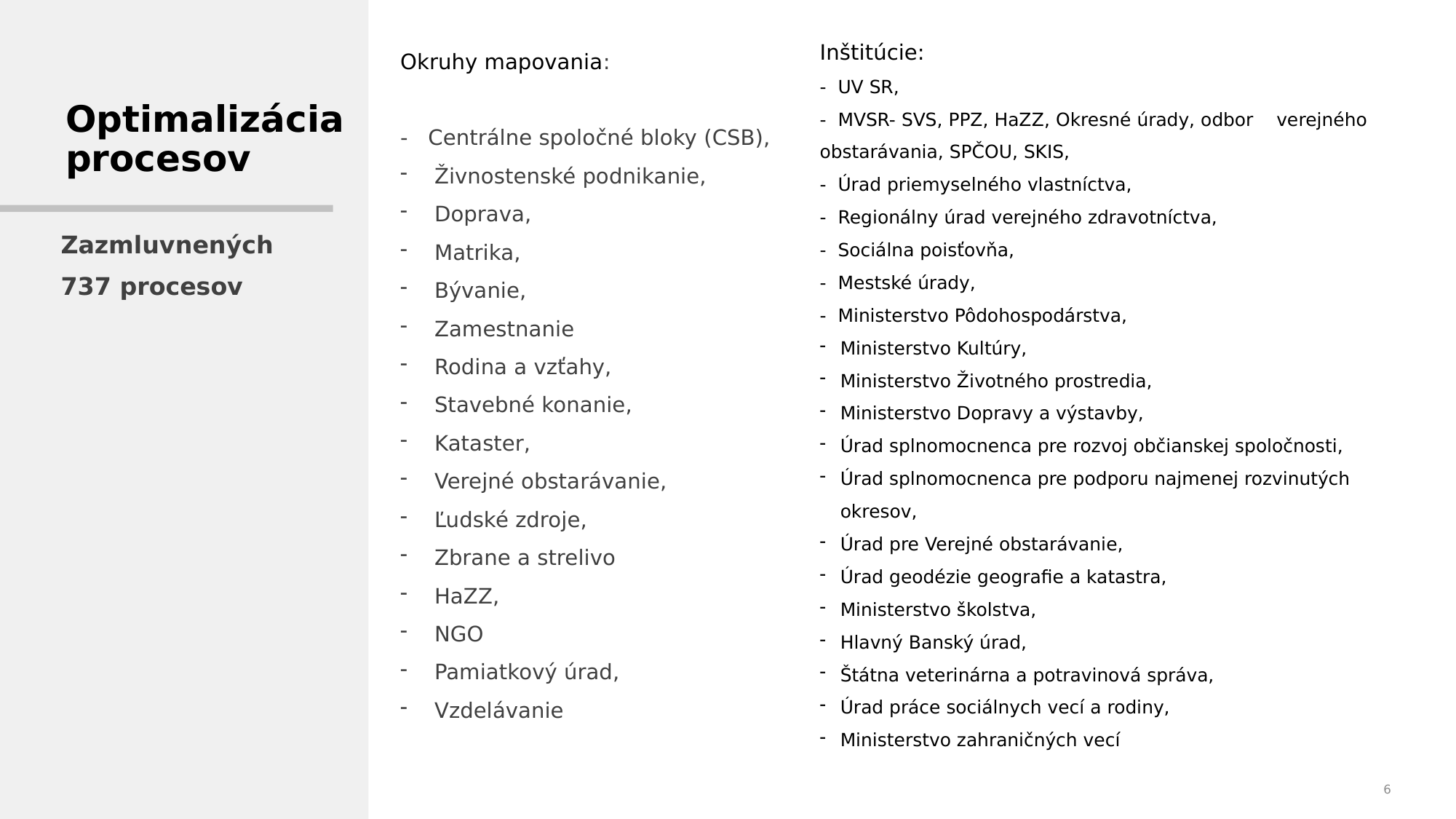

Inštitúcie:
-  UV SR,
-  MVSR- SVS, PPZ, HaZZ, Okresné úrady, odbor    verejného obstarávania, SPČOU, SKIS,
-  Úrad priemyselného vlastníctva,
-  Regionálny úrad verejného zdravotníctva,
-  Sociálna poisťovňa,
-  Mestské úrady,
-  Ministerstvo Pôdohospodárstva,
Ministerstvo Kultúry,
Ministerstvo Životného prostredia,
Ministerstvo Dopravy a výstavby,
Úrad splnomocnenca pre rozvoj občianskej spoločnosti,
Úrad splnomocnenca pre podporu najmenej rozvinutých okresov,
Úrad pre Verejné obstarávanie,
Úrad geodézie geografie a katastra,
Ministerstvo školstva,
Hlavný Banský úrad,
Štátna veterinárna a potravinová správa,
Úrad práce sociálnych vecí a rodiny,
Ministerstvo zahraničných vecí

Okruhy mapovania:

-   Centrálne spoločné bloky (CSB),
Živnostenské podnikanie,
Doprava,
Matrika,
Bývanie,
Zamestnanie
Rodina a vzťahy,
Stavebné konanie,
Kataster,
Verejné obstarávanie,
Ľudské zdroje,
Zbrane a strelivo
HaZZ,
NGO
Pamiatkový úrad,
Vzdelávanie

# Optimalizácia procesov
Zazmluvnených
737 procesov

6